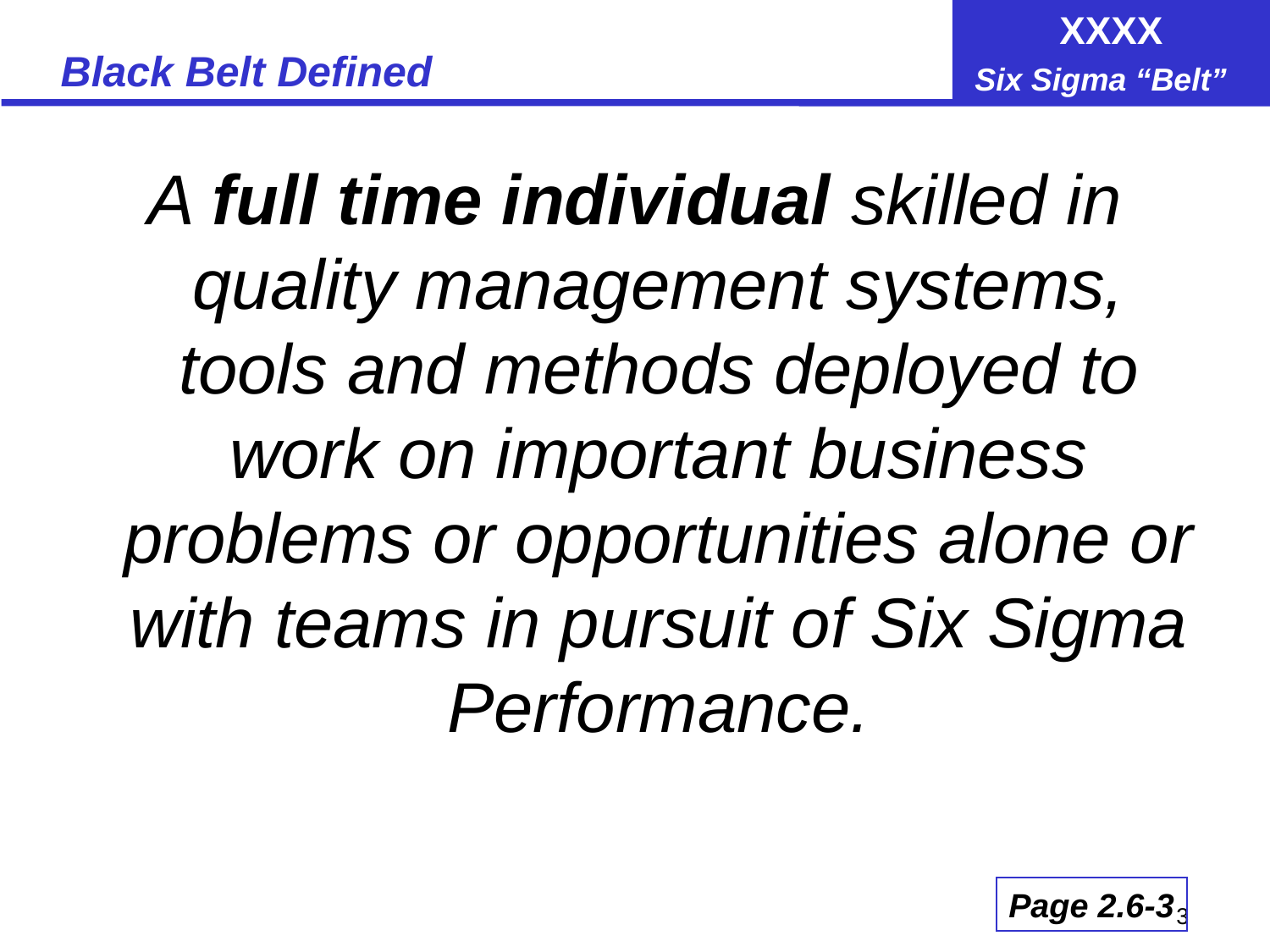

# Black Belt Defined
A full time individual skilled in quality management systems, tools and methods deployed to work on important business problems or opportunities alone or with teams in pursuit of Six Sigma Performance.
Page 2.6-3